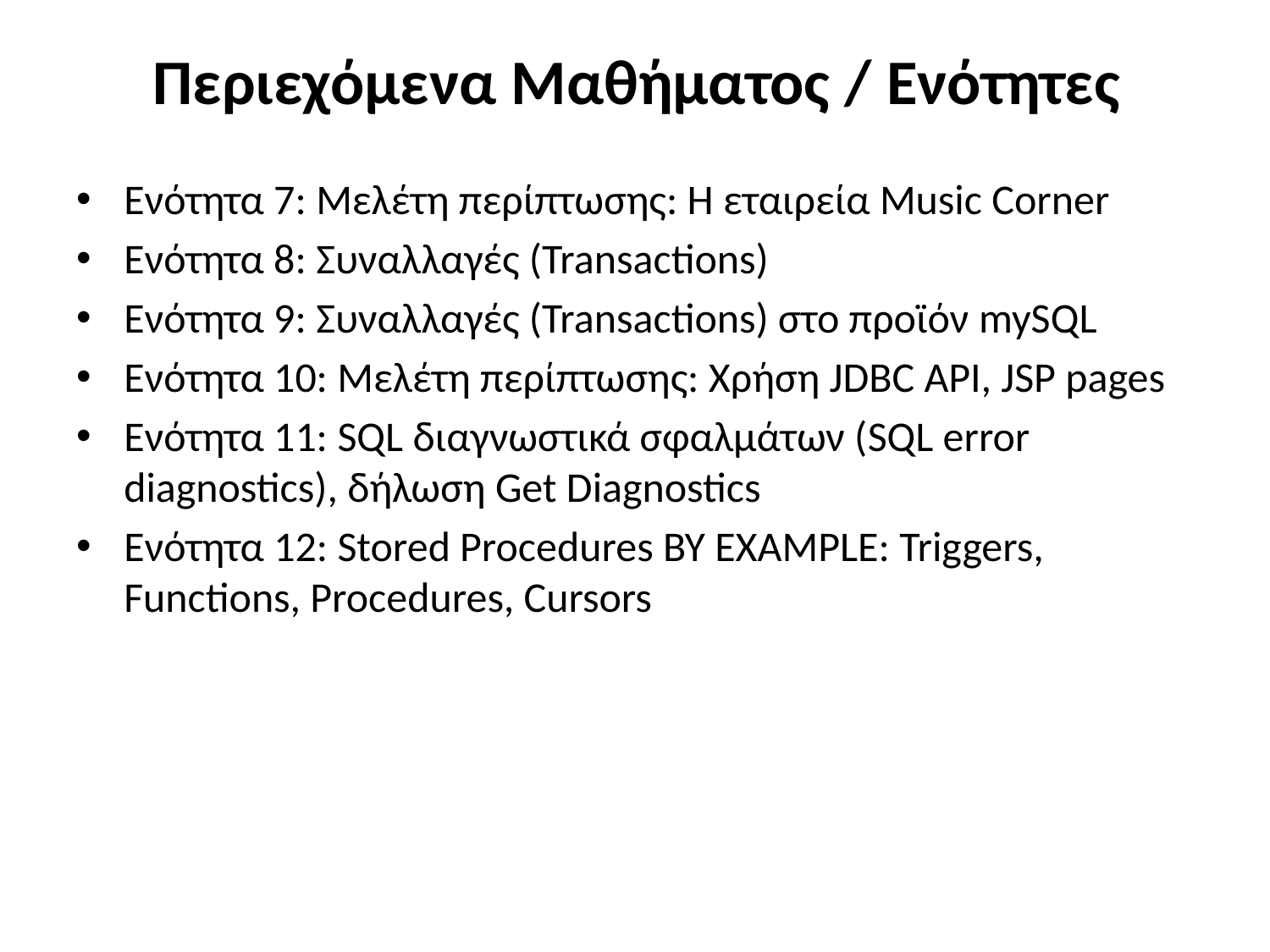

# Περιεχόμενα Μαθήματος / Ενότητες
Ενότητα 7: Μελέτη περίπτωσης: Η εταιρεία Music Corner
Ενότητα 8: Συναλλαγές (Transactions)
Ενότητα 9: Συναλλαγές (Transactions) στο προϊόν mySQL
Ενότητα 10: Μελέτη περίπτωσης: Χρήση JDBC API, JSP pages
Ενότητα 11: SQL διαγνωστικά σφαλμάτων (SQL error diagnostics), δήλωση Get Diagnostics
Ενότητα 12: Stored Procedures BY EXAMPLE: Triggers, Functions, Procedures, Cursors